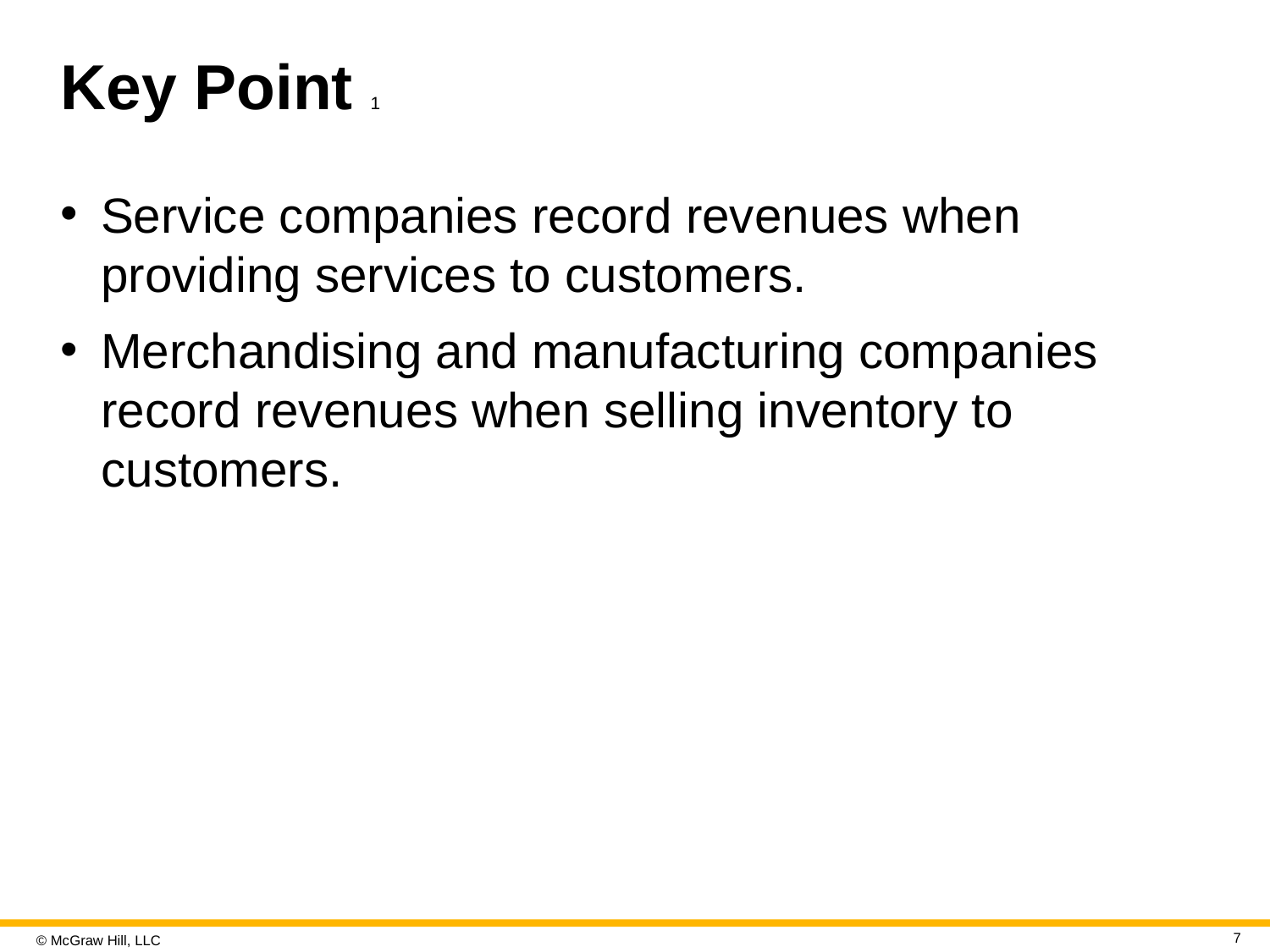

# Key Point 1
Service companies record revenues when providing services to customers.
Merchandising and manufacturing companies record revenues when selling inventory to customers.
7